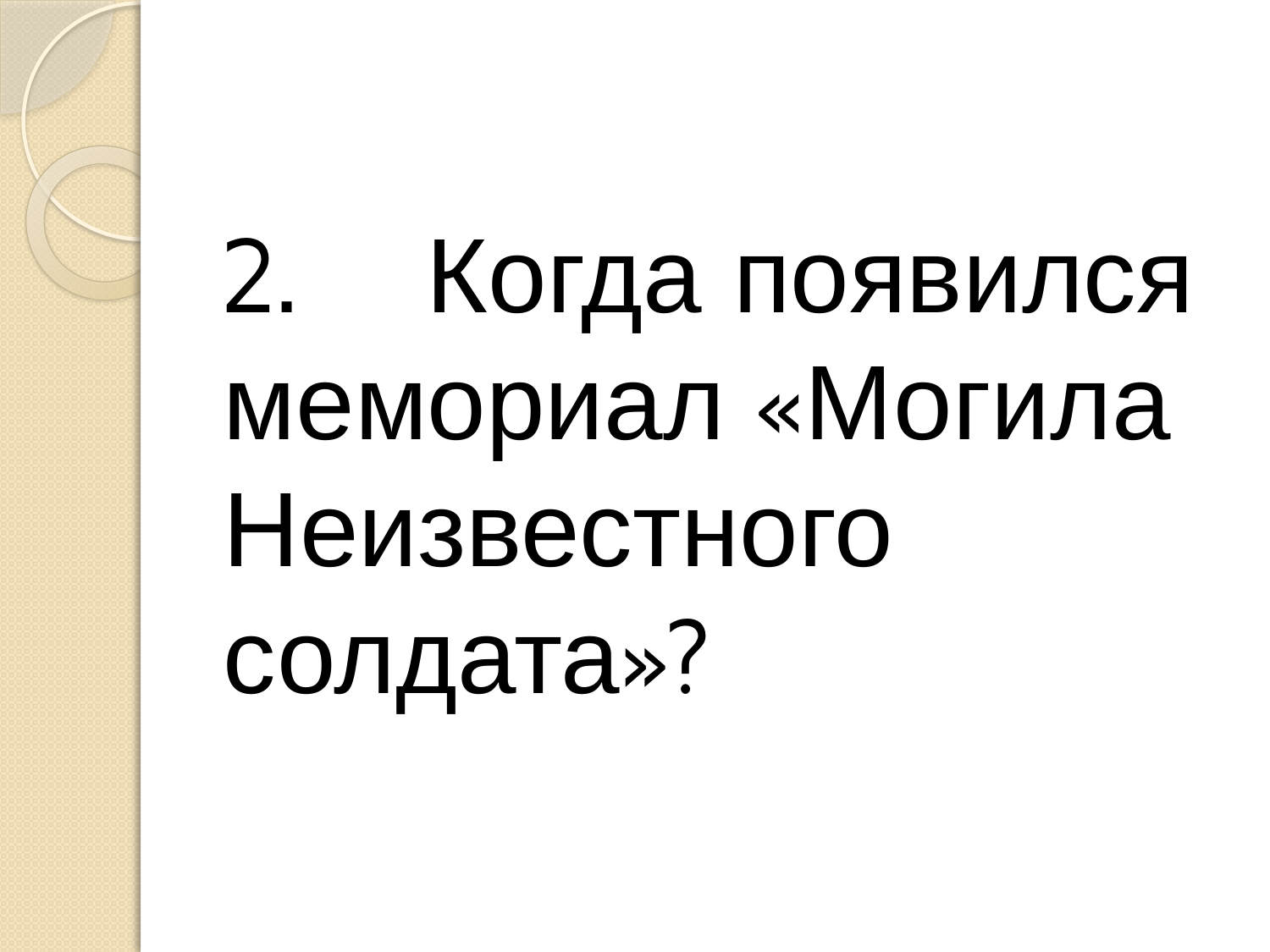

#
2.    Когда появился мемориал «Могила Неизвестного солдата»?